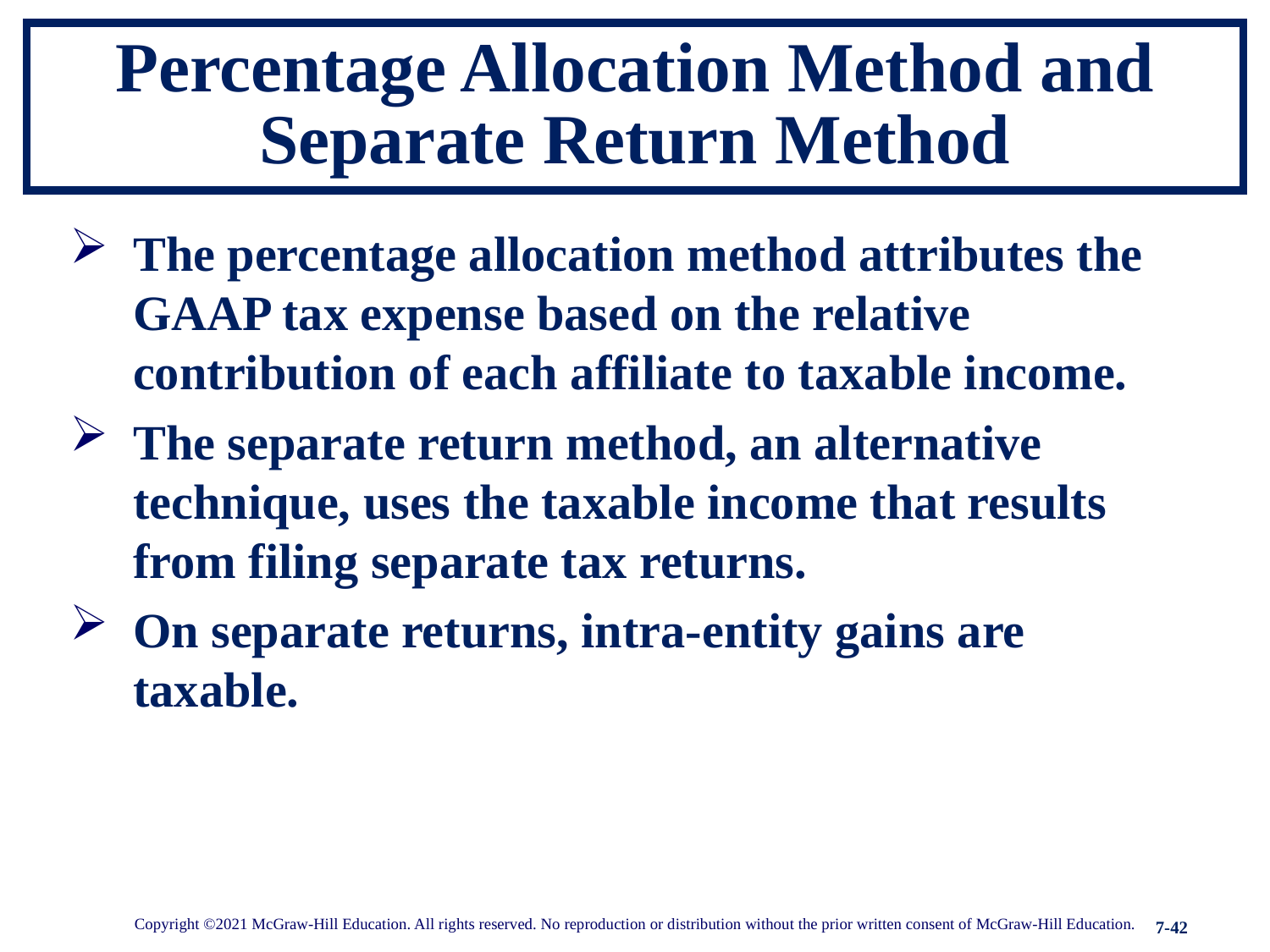

# Percentage Allocation Method and Separate Return Method
The percentage allocation method attributes the GAAP tax expense based on the relative contribution of each affiliate to taxable income.
The separate return method, an alternative technique, uses the taxable income that results from filing separate tax returns.
On separate returns, intra-entity gains are taxable.
Copyright ©2021 McGraw-Hill Education. All rights reserved. No reproduction or distribution without the prior written consent of McGraw-Hill Education.
7-42